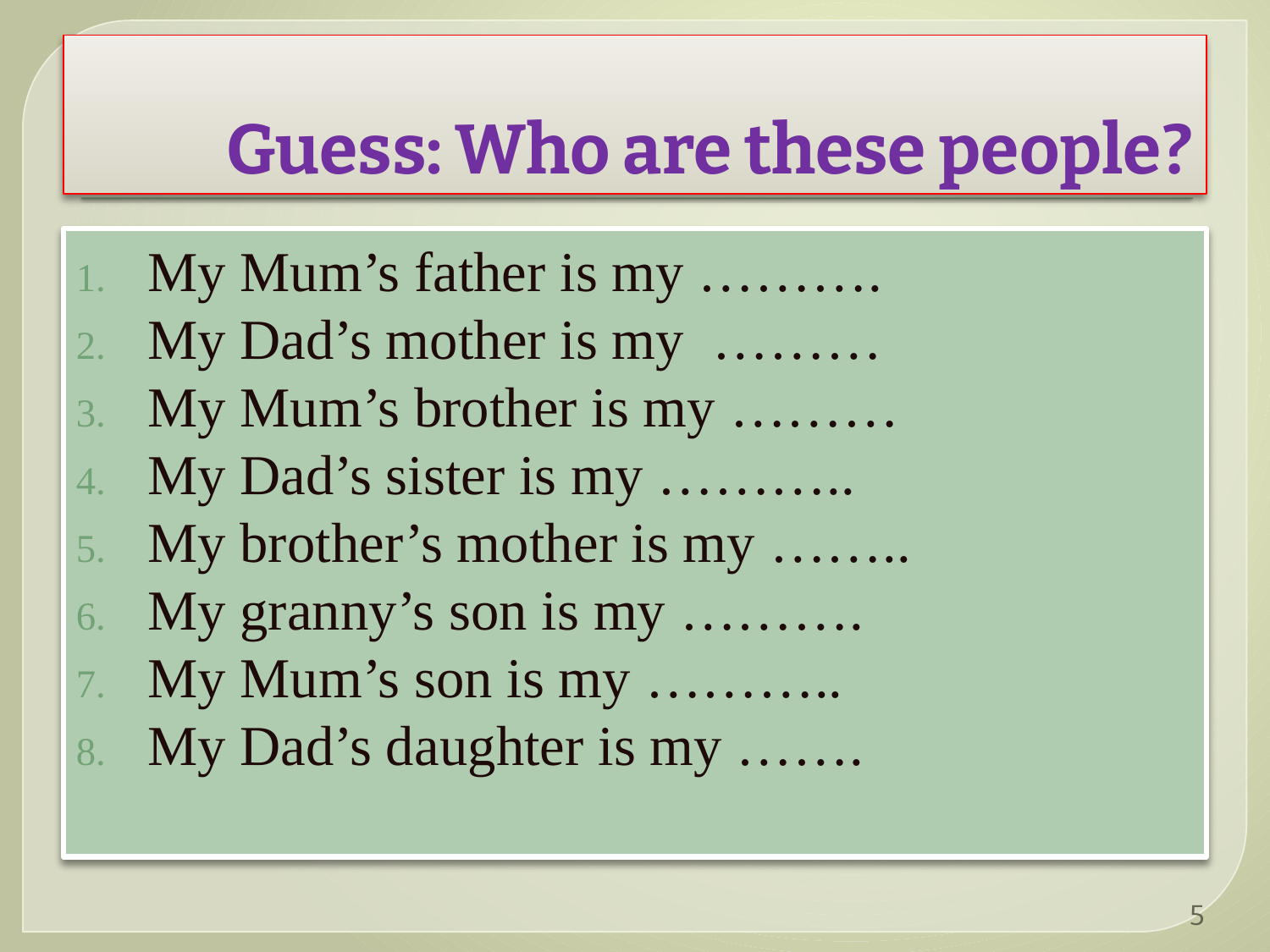

# Guess: Who are these people?
My Mum’s father is my ……….
My Dad’s mother is my  ………
My Mum’s brother is my ………
My Dad’s sister is my ………..
My brother’s mother is my ……..
My granny’s son is my ……….
My Mum’s son is my ………..
My Dad’s daughter is my …….
5